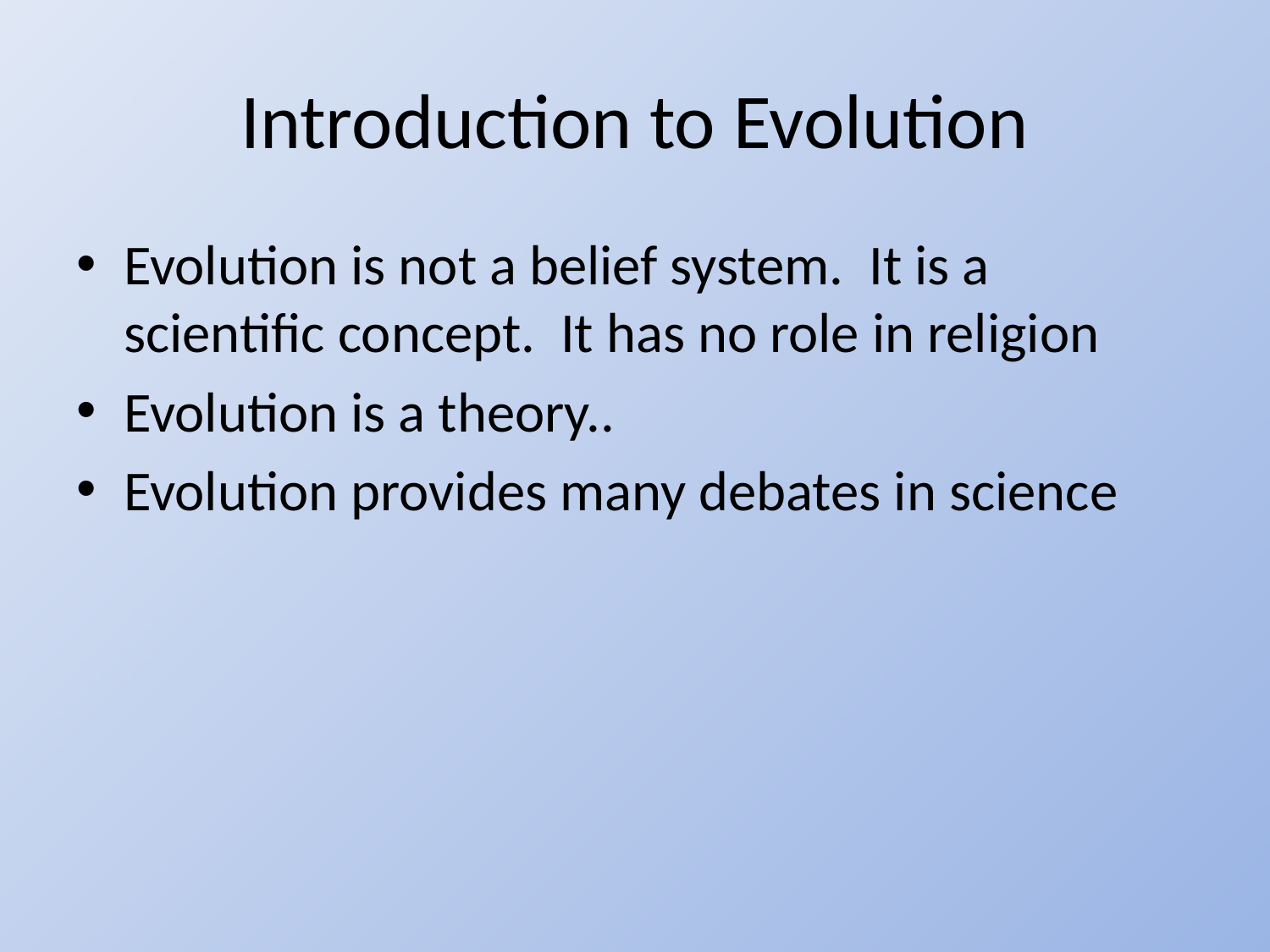

# Introduction to Evolution
Evolution is not a belief system.  It is a scientific concept.  It has no role in religion
Evolution is a theory..
Evolution provides many debates in science